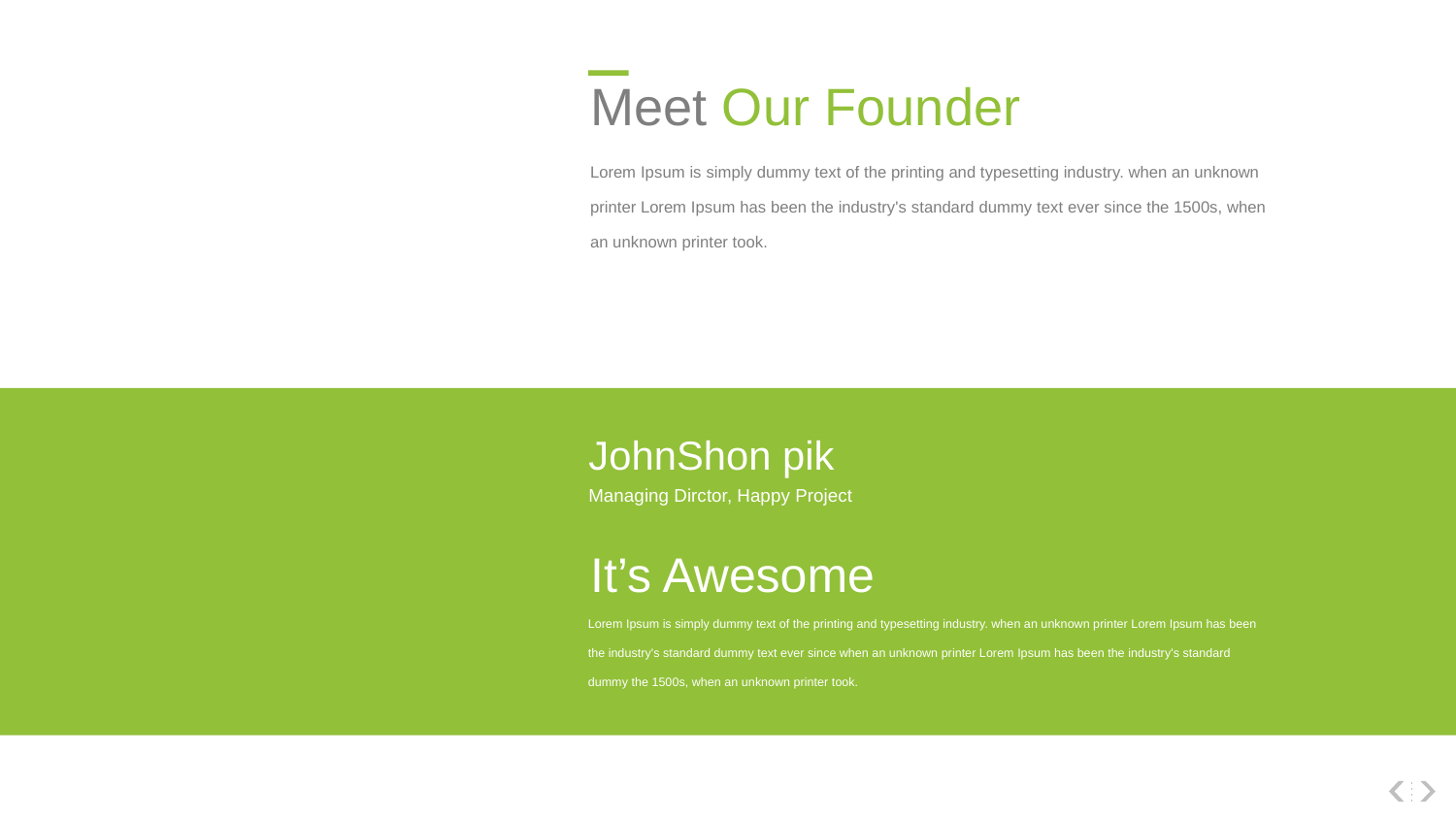

Meet Our Founder

Lorem Ipsum is simply dummy text of the printing and typesetting industry. when an unknown printer Lorem Ipsum has been the industry's standard dummy text ever since the 1500s, when an unknown printer took.

JohnShon pik
Managing Dirctor, Happy Project
It’s Awesome
Lorem Ipsum is simply dummy text of the printing and typesetting industry. when an unknown printer Lorem Ipsum has been the industry's standard dummy text ever since when an unknown printer Lorem Ipsum has been the industry's standard dummy the 1500s, when an unknown printer took.